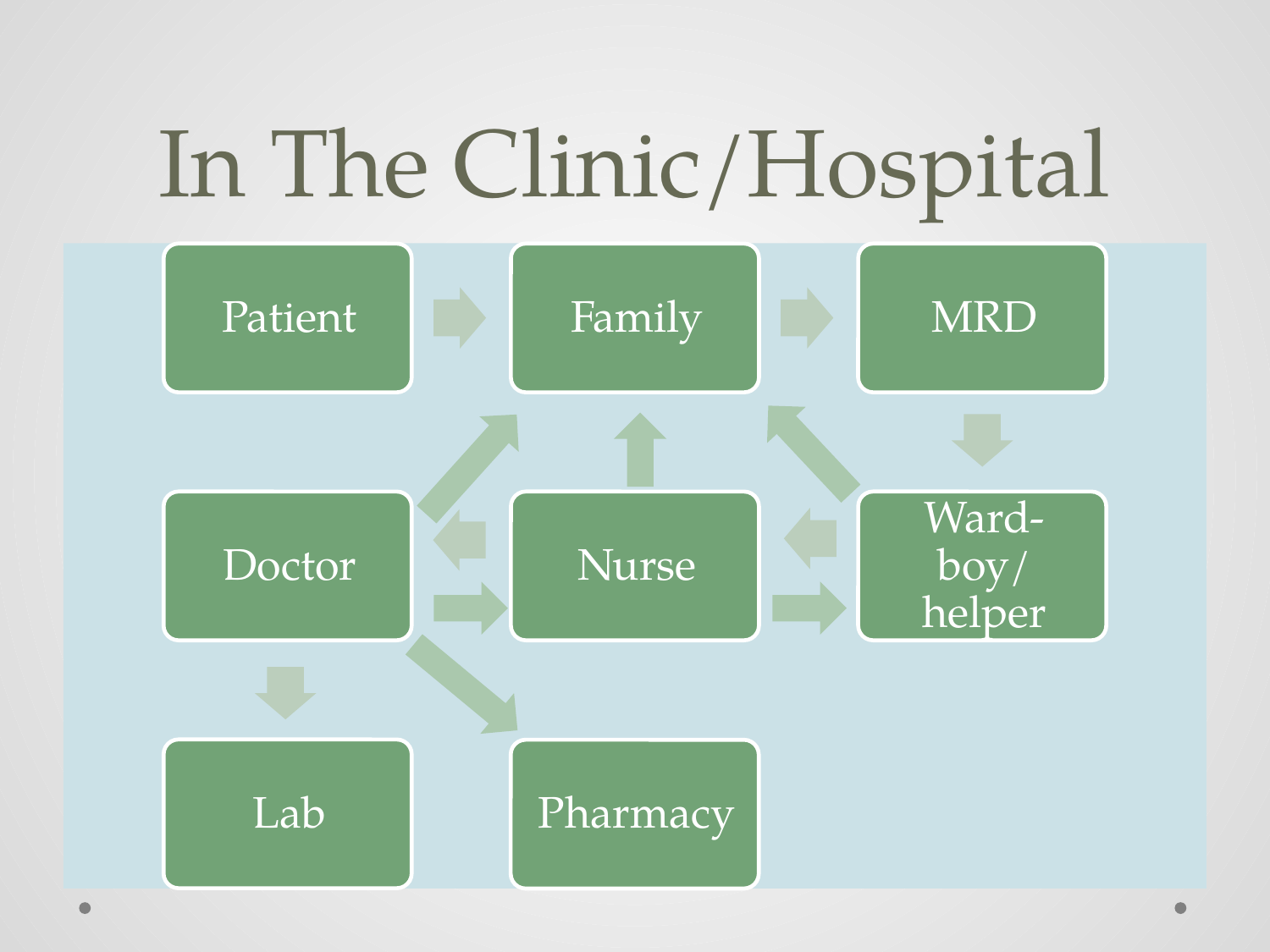

# In The Clinic/Hospital
Patient

Family

MRD

Ward-boy/helper

Nurse

Doctor

Lab

Pharmacy